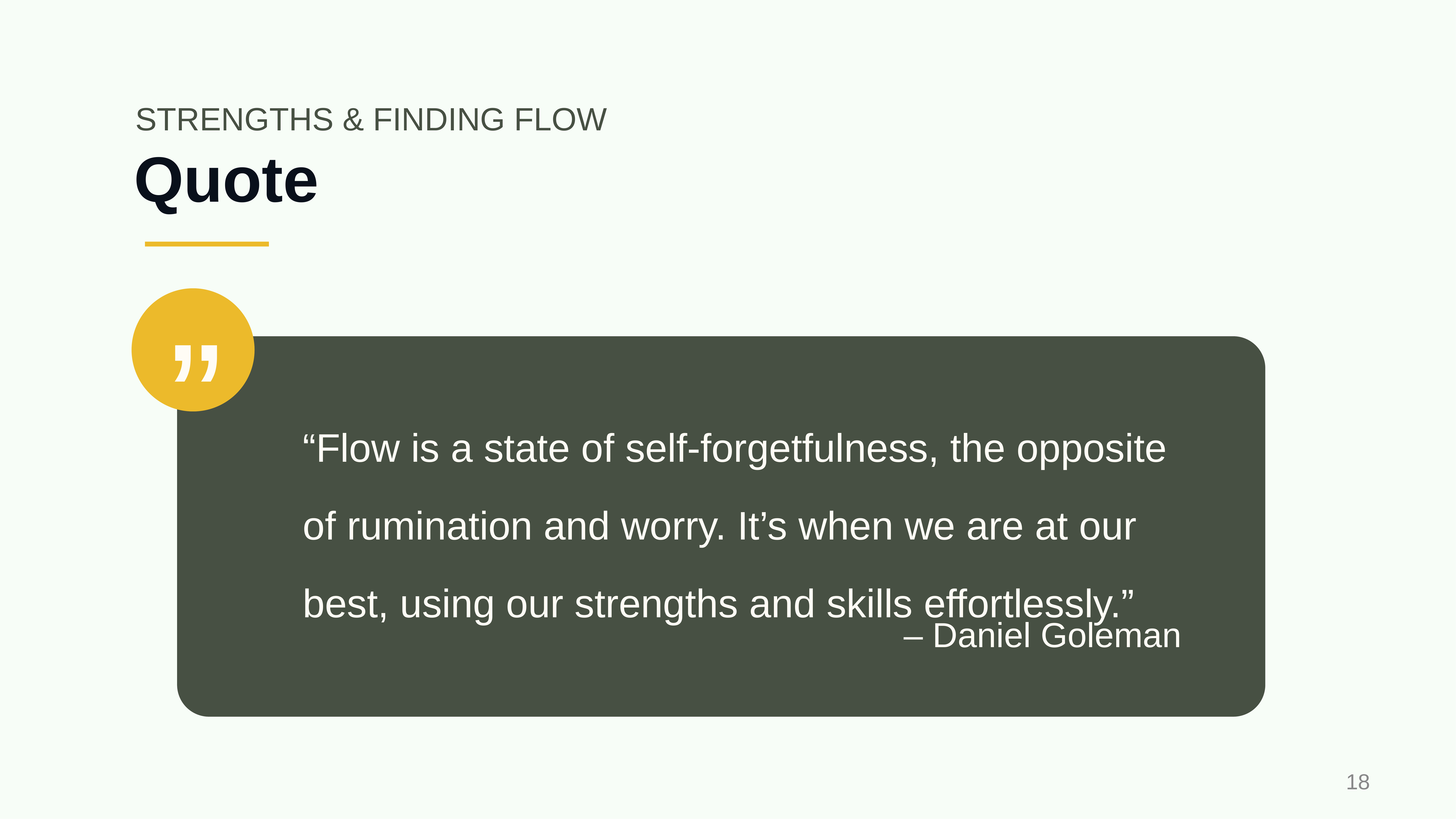

STRENGTHS & FINDING FLOW
# Quote

”

“Flow is a state of self-forgetfulness, the opposite of rumination and worry. It’s when we are at our best, using our strengths and skills effortlessly.”
– Daniel Goleman
18